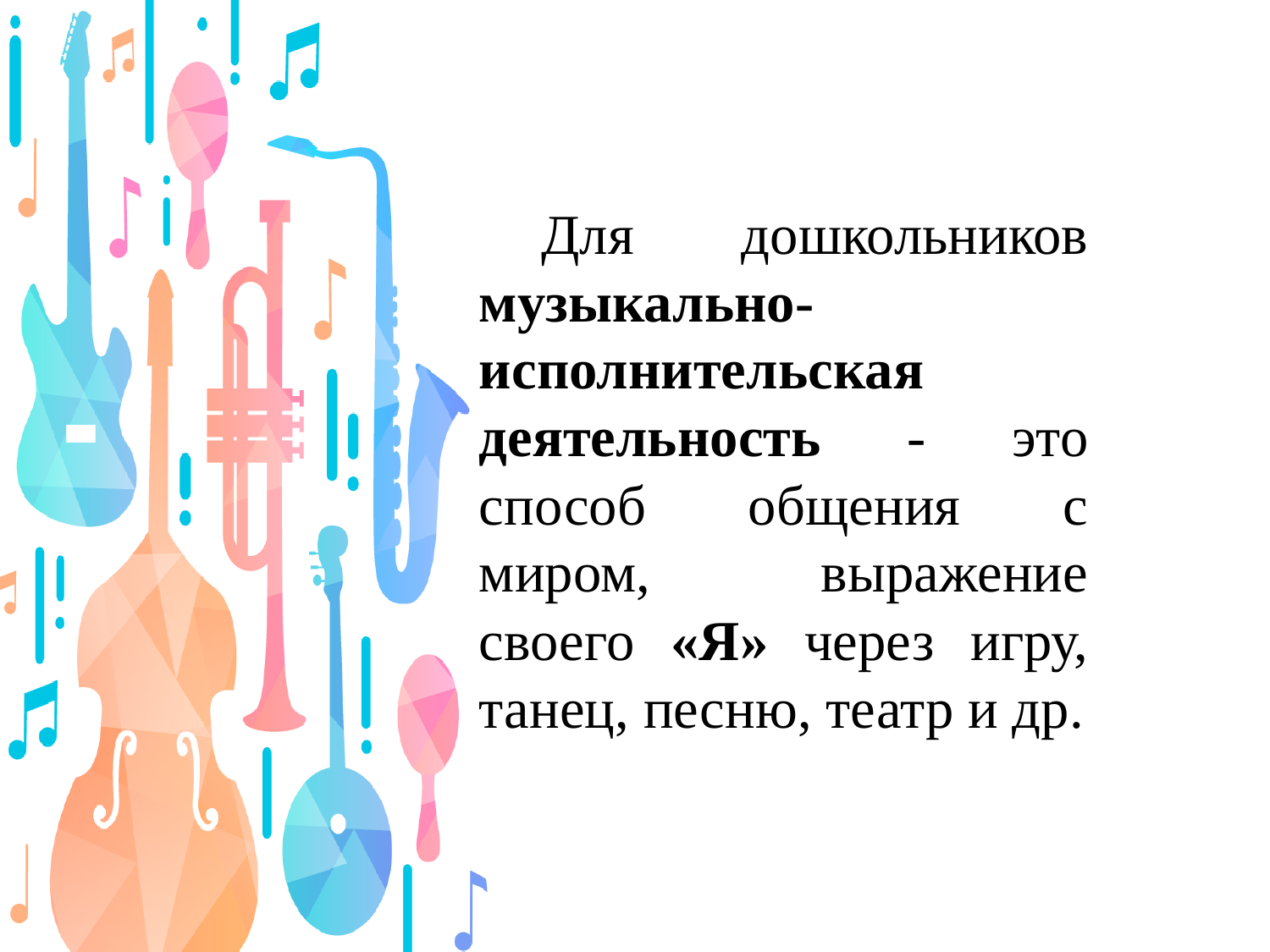

Для дошкольников музыкально-исполнительская деятельность - это способ общения с миром, выражение своего «Я» через игру, танец, песню, театр и др.